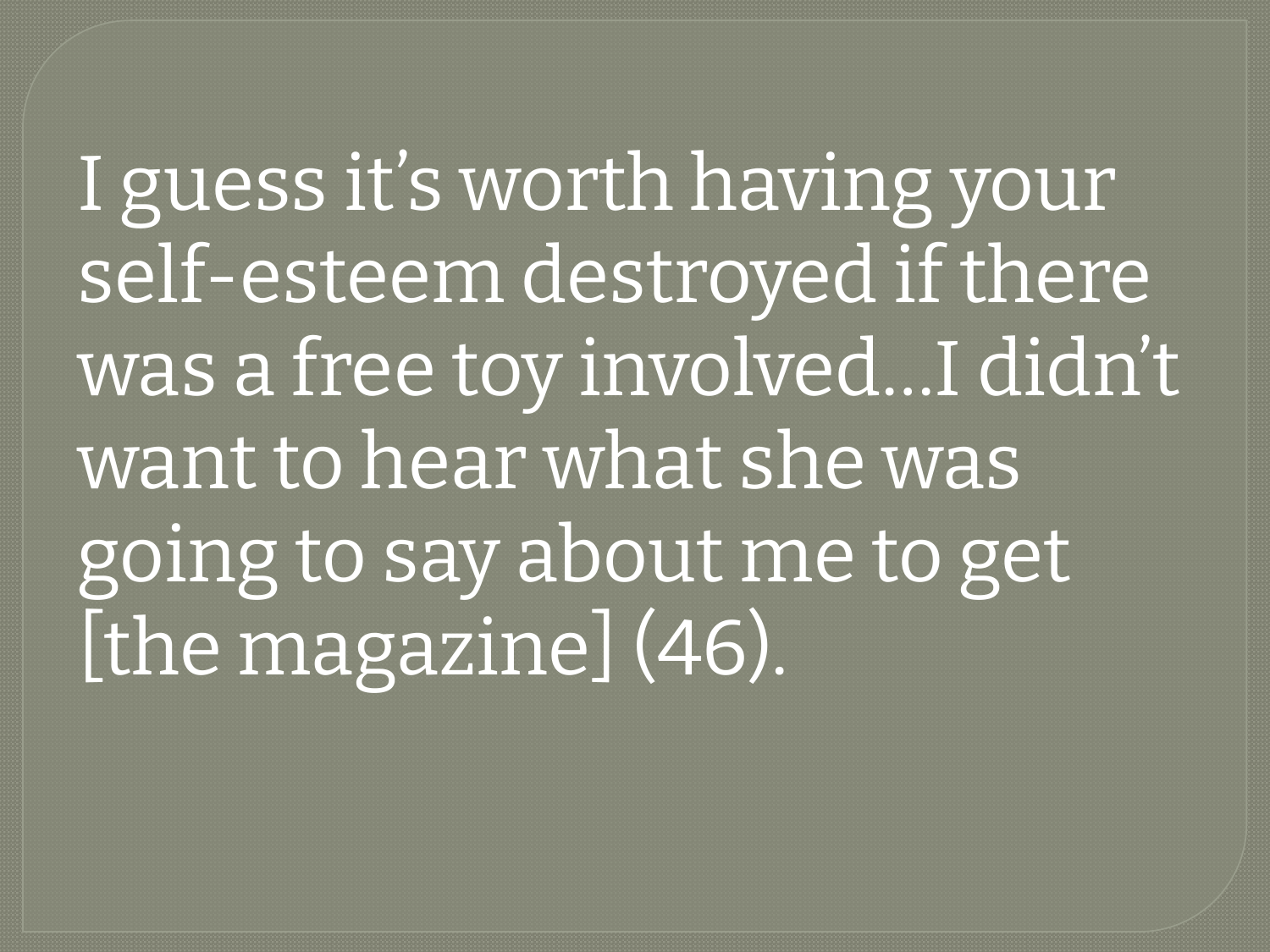

I guess it’s worth having your self-esteem destroyed if there was a free toy involved…I didn’t want to hear what she was going to say about me to get [the magazine] (46).